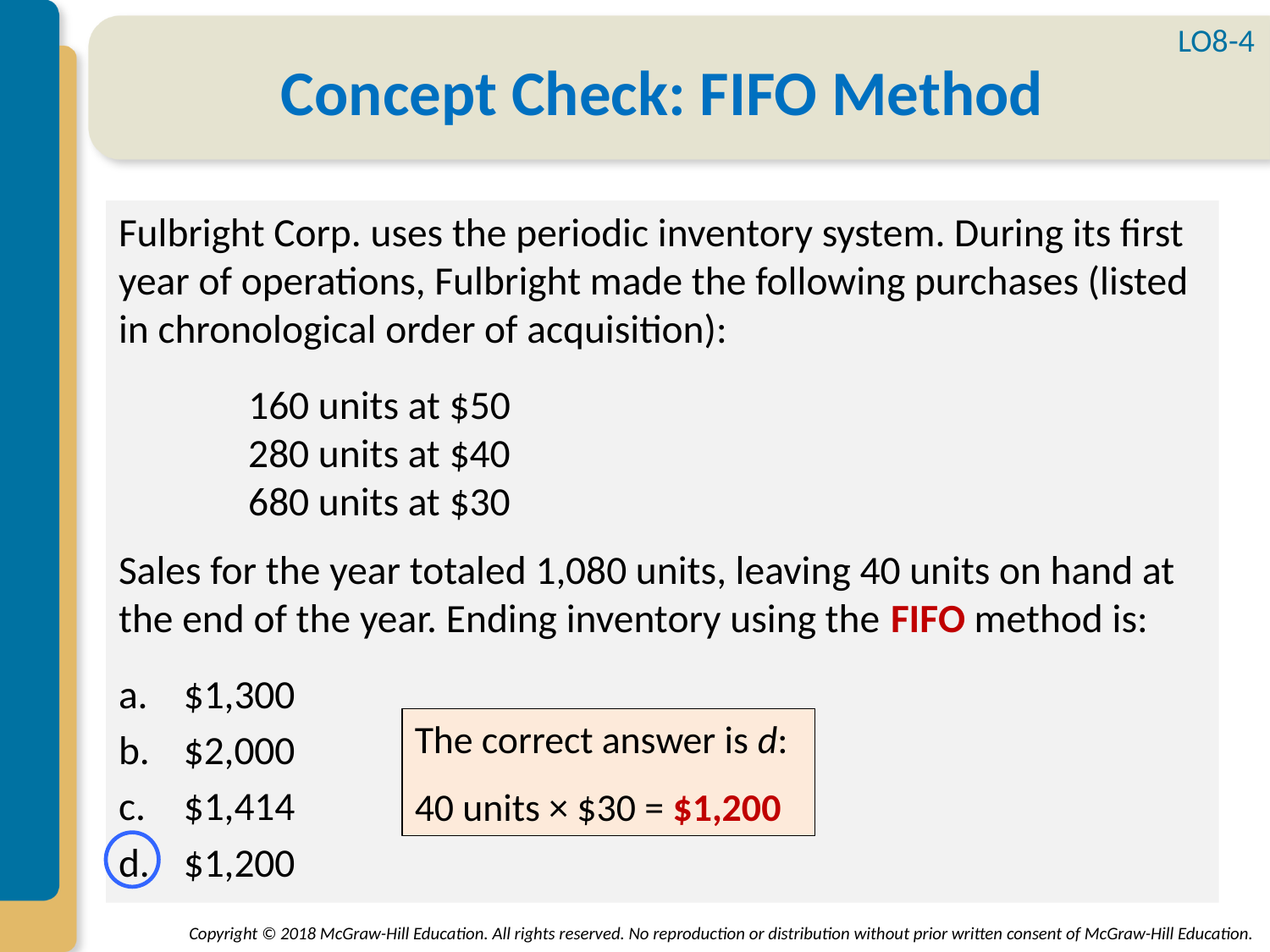

LO8-4
# Concept Check: FIFO Method
Fulbright Corp. uses the periodic inventory system. During its first year of operations, Fulbright made the following purchases (listed in chronological order of acquisition):
	 160 units at $50
	 280 units at $40
	 680 units at $30
Sales for the year totaled 1,080 units, leaving 40 units on hand at the end of the year. Ending inventory using the FIFO method is:
$1,300
$2,000
$1,414
$1,200

The correct answer is d:
40 units × $30 = $1,200